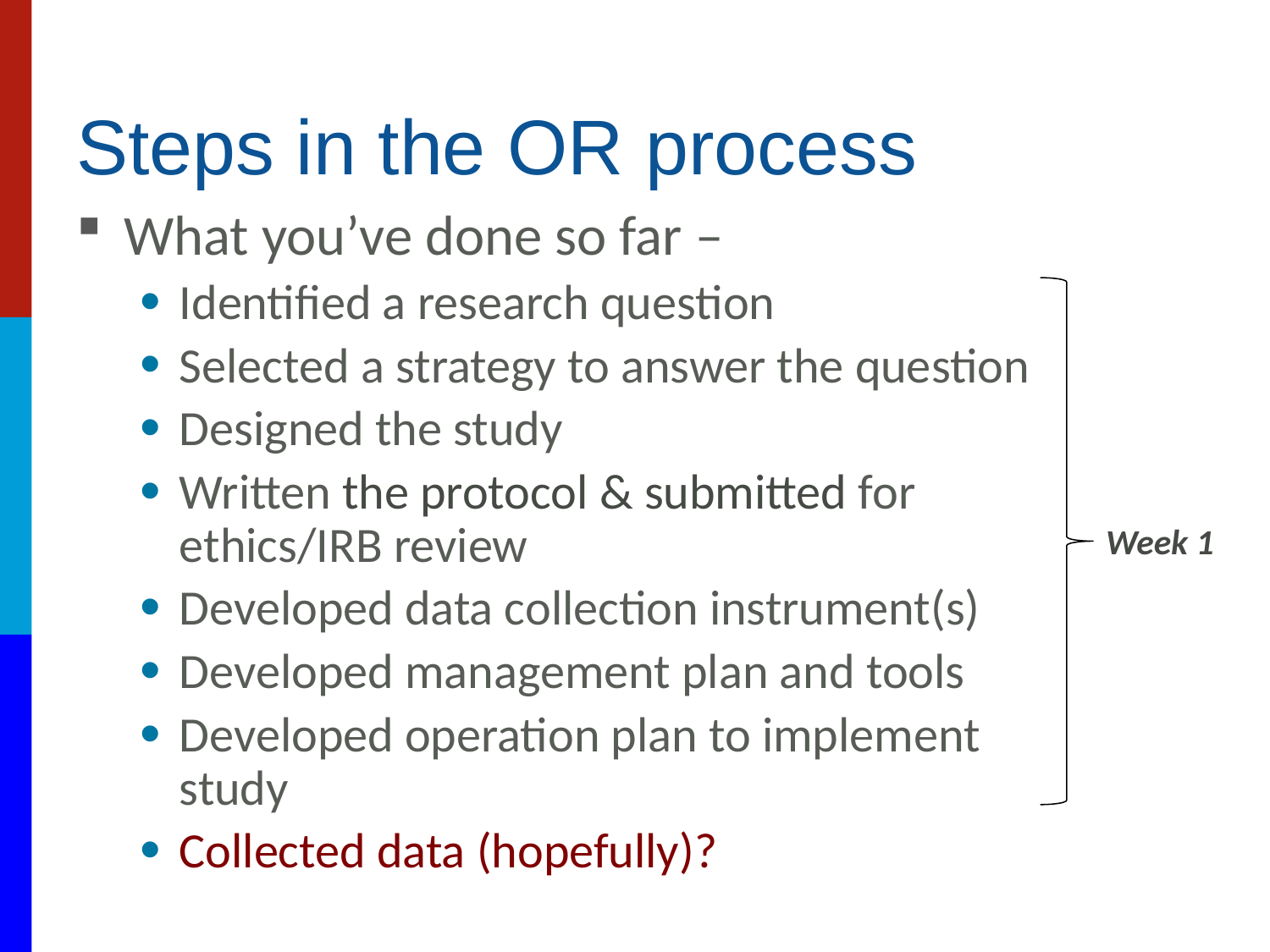

# Steps in the OR process
What you’ve done so far –
Identified a research question
Selected a strategy to answer the question
Designed the study
Written the protocol & submitted for ethics/IRB review
Developed data collection instrument(s)
Developed management plan and tools
Developed operation plan to implement study
Collected data (hopefully)?

Week 1